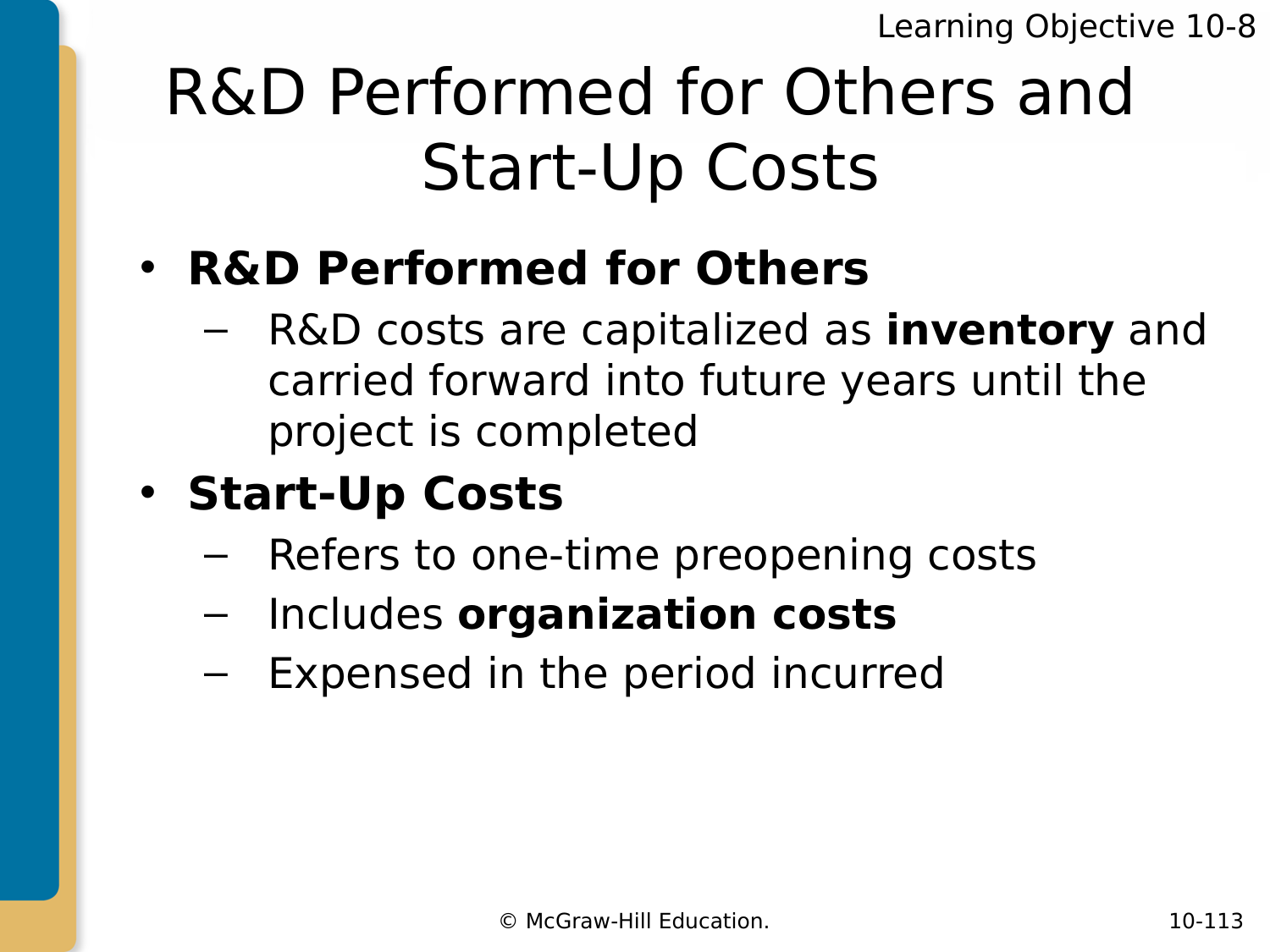

Learning Objective 10-8
# R&D Performed for Others and Start-Up Costs
R&D Performed for Others
R&D costs are capitalized as inventory and carried forward into future years until the project is completed
Start-Up Costs
Refers to one-time preopening costs
Includes organization costs
Expensed in the period incurred